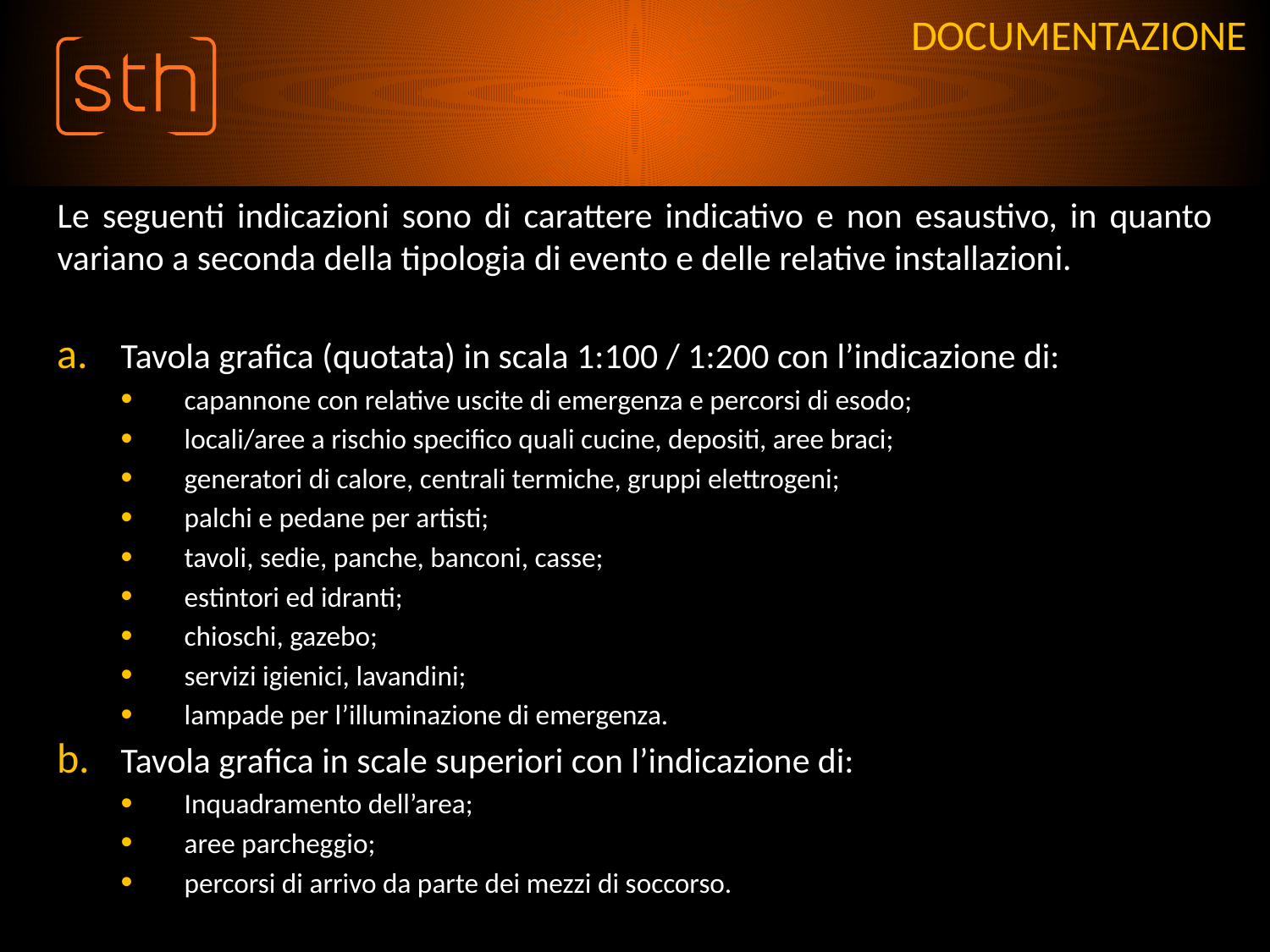

# DOCUMENTAZIONE
Le seguenti indicazioni sono di carattere indicativo e non esaustivo, in quanto variano a seconda della tipologia di evento e delle relative installazioni.

Tavola grafica (quotata) in scala 1:100 / 1:200 con l’indicazione di:
capannone con relative uscite di emergenza e percorsi di esodo;
locali/aree a rischio specifico quali cucine, depositi, aree braci;
generatori di calore, centrali termiche, gruppi elettrogeni;
palchi e pedane per artisti;
tavoli, sedie, panche, banconi, casse;
estintori ed idranti;
chioschi, gazebo;
servizi igienici, lavandini;
lampade per l’illuminazione di emergenza.
Tavola grafica in scale superiori con l’indicazione di:
Inquadramento dell’area;
aree parcheggio;
percorsi di arrivo da parte dei mezzi di soccorso.